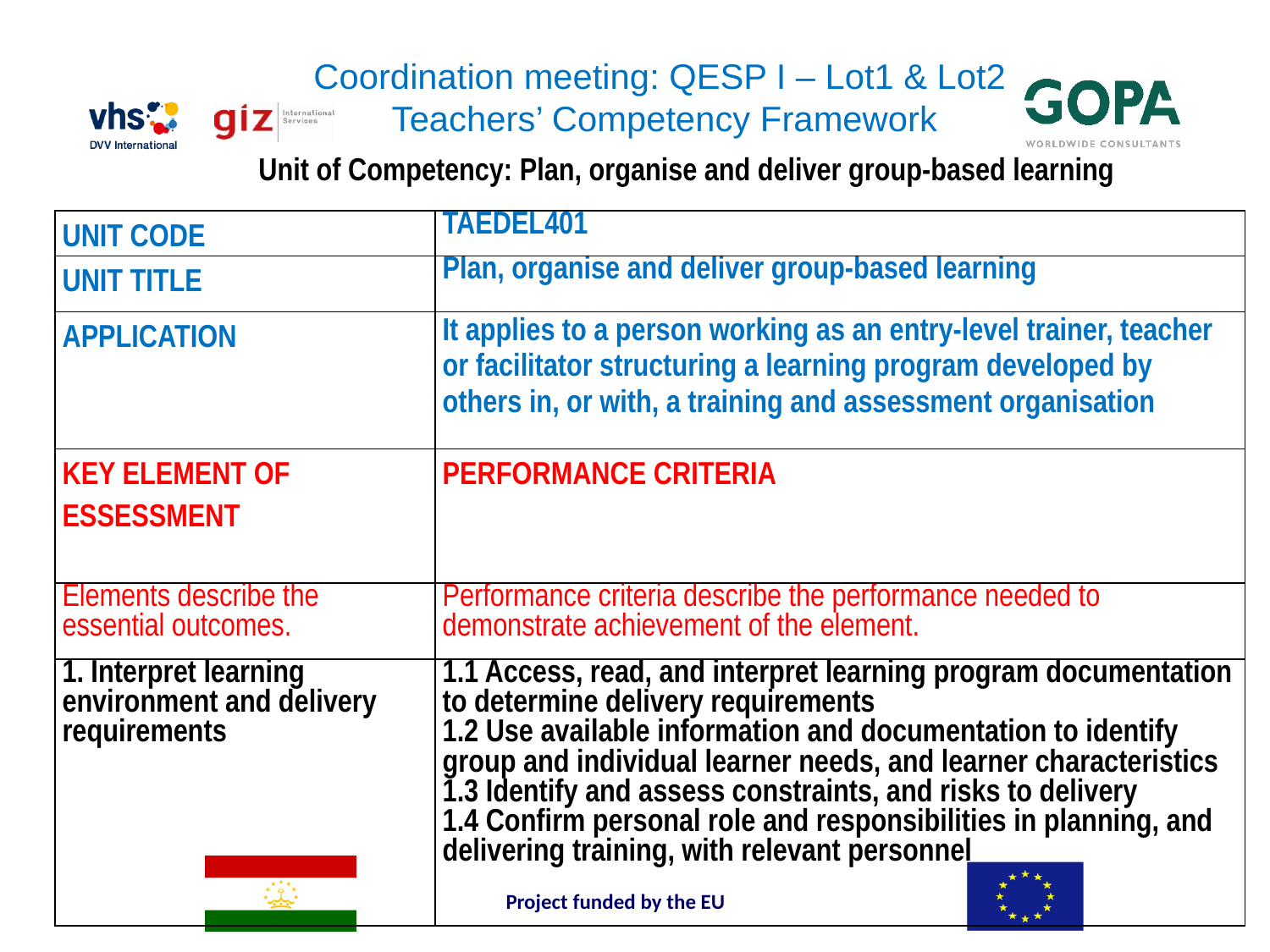

Unit of Competency: Plan, organise and deliver group-based learning

Coordination meeting: QESP I – Lot1 & Lot2
Teachers’ Competency Framework
| UNIT CODE | TAEDEL401 |
| --- | --- |
| UNIT TITLE | Plan, organise and deliver group-based learning |
| APPLICATION | It applies to a person working as an entry-level trainer, teacher or facilitator structuring a learning program developed by others in, or with, a training and assessment organisation |
| KEY ELEMENT OF ESSESSMENT | PERFORMANCE CRITERIA |
| Elements describe the essential outcomes. | Performance criteria describe the performance needed to demonstrate achievement of the element. |
| 1. Interpret learning environment and delivery requirements | 1.1 Access, read, and interpret learning program documentation to determine delivery requirements 1.2 Use available information and documentation to identify group and individual learner needs, and learner characteristics 1.3 Identify and assess constraints, and risks to delivery 1.4 Confirm personal role and responsibilities in planning, and delivering training, with relevant personnel |

Project funded by the EU